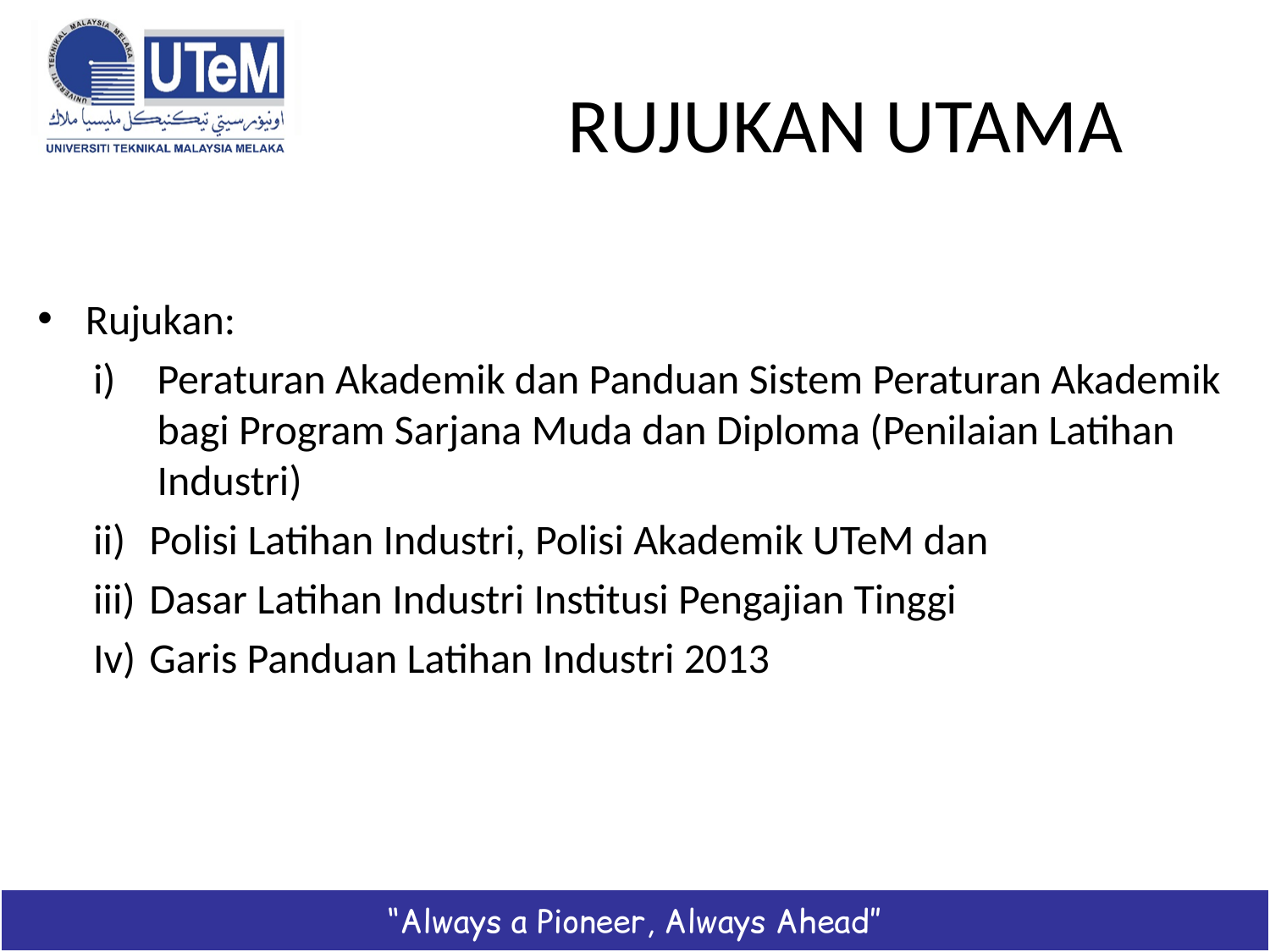

# RUJUKAN UTAMA
Rujukan:
i) 	Peraturan Akademik dan Panduan Sistem Peraturan Akademik bagi Program Sarjana Muda dan Diploma (Penilaian Latihan Industri)
ii) 	Polisi Latihan Industri, Polisi Akademik UTeM dan
iii) 	Dasar Latihan Industri Institusi Pengajian Tinggi
Iv) 	Garis Panduan Latihan Industri 2013